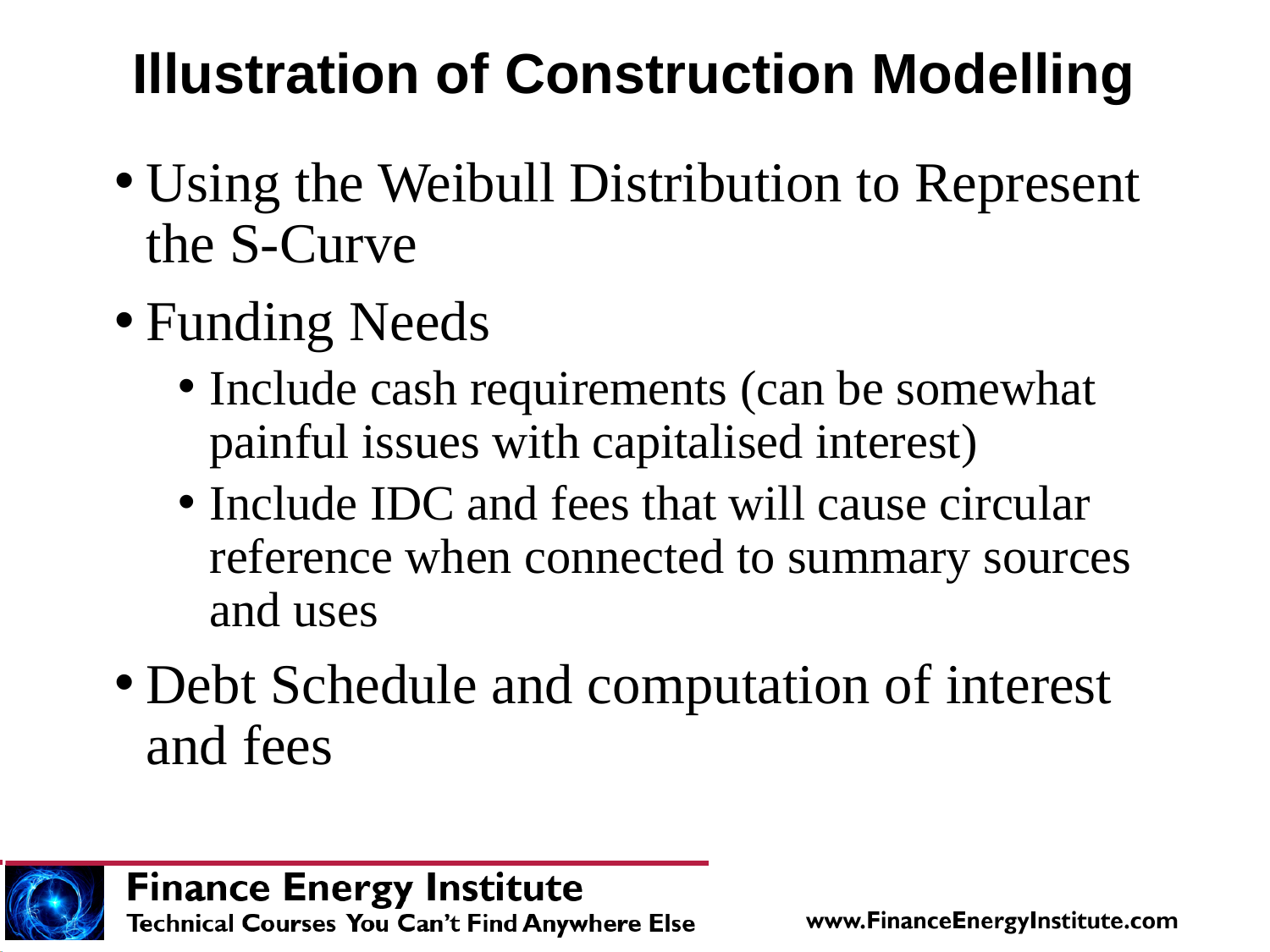

# Illustration of Construction Modelling
Using the Weibull Distribution to Represent the S-Curve
Funding Needs
Include cash requirements (can be somewhat painful issues with capitalised interest)
Include IDC and fees that will cause circular reference when connected to summary sources and uses
Debt Schedule and computation of interest and fees